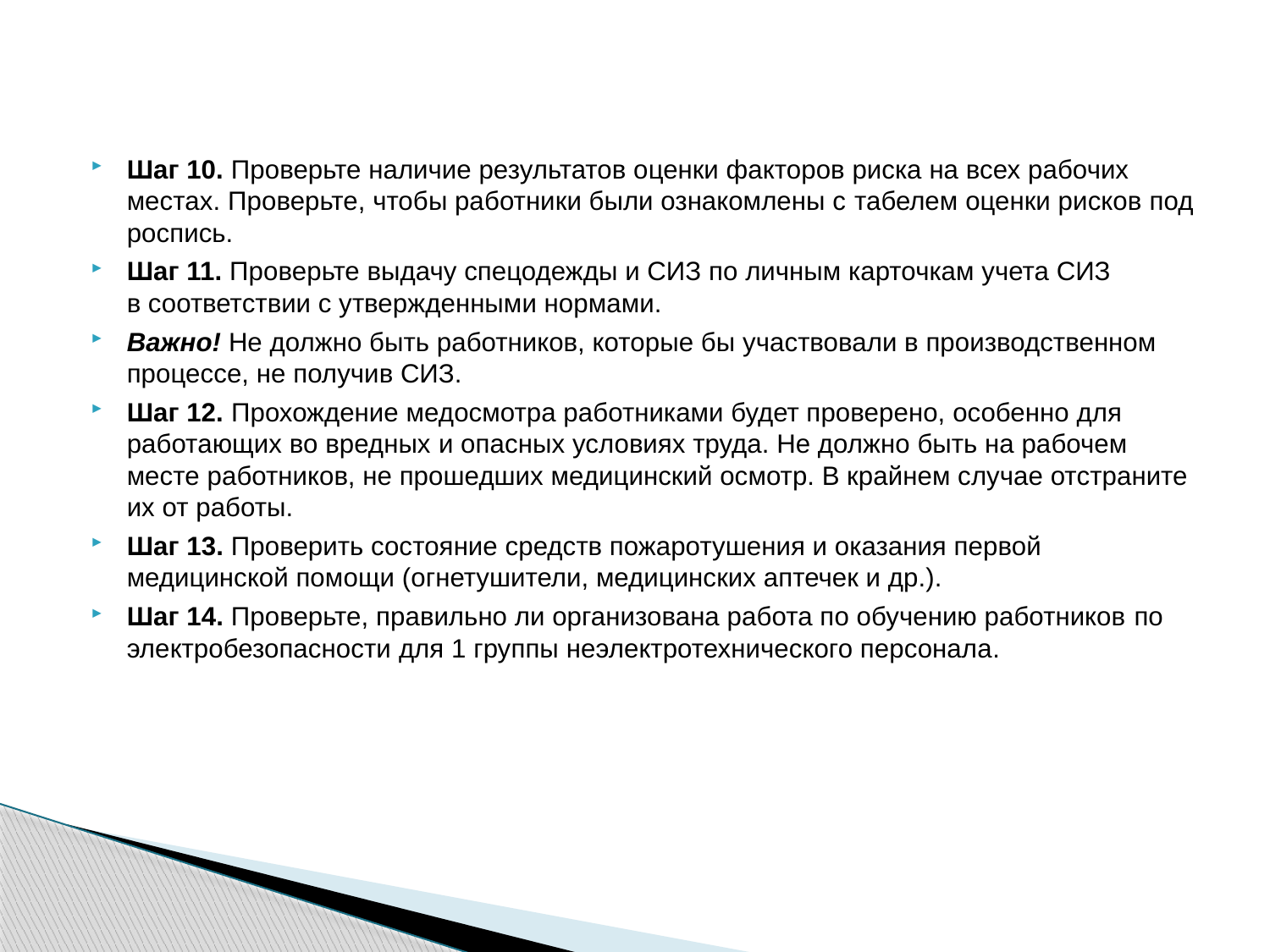

Шаг 10. Проверьте наличие результатов оценки факторов риска на всех рабочих местах. Проверьте, чтобы работники были ознакомлены с табелем оценки рисков под роспись.
Шаг 11. Проверьте выдачу спецодежды и СИЗ по личным карточкам учета СИЗ в соответствии с утвержденными нормами.
Важно! Не должно быть работников, которые бы участвовали в производственном процессе, не получив СИЗ.
Шаг 12. Прохождение медосмотра работниками будет проверено, особенно для работающих во вредных и опасных условиях труда. Не должно быть на рабочем месте работников, не прошедших медицинский осмотр. В крайнем случае отстраните их от работы.
Шаг 13. Проверить состояние средств пожаротушения и оказания первой медицинской помощи (огнетушители, медицинских аптечек и др.).
Шаг 14. Проверьте, правильно ли организована работа по обучению работников по электробезопасности для 1 группы неэлектротехнического персонала.